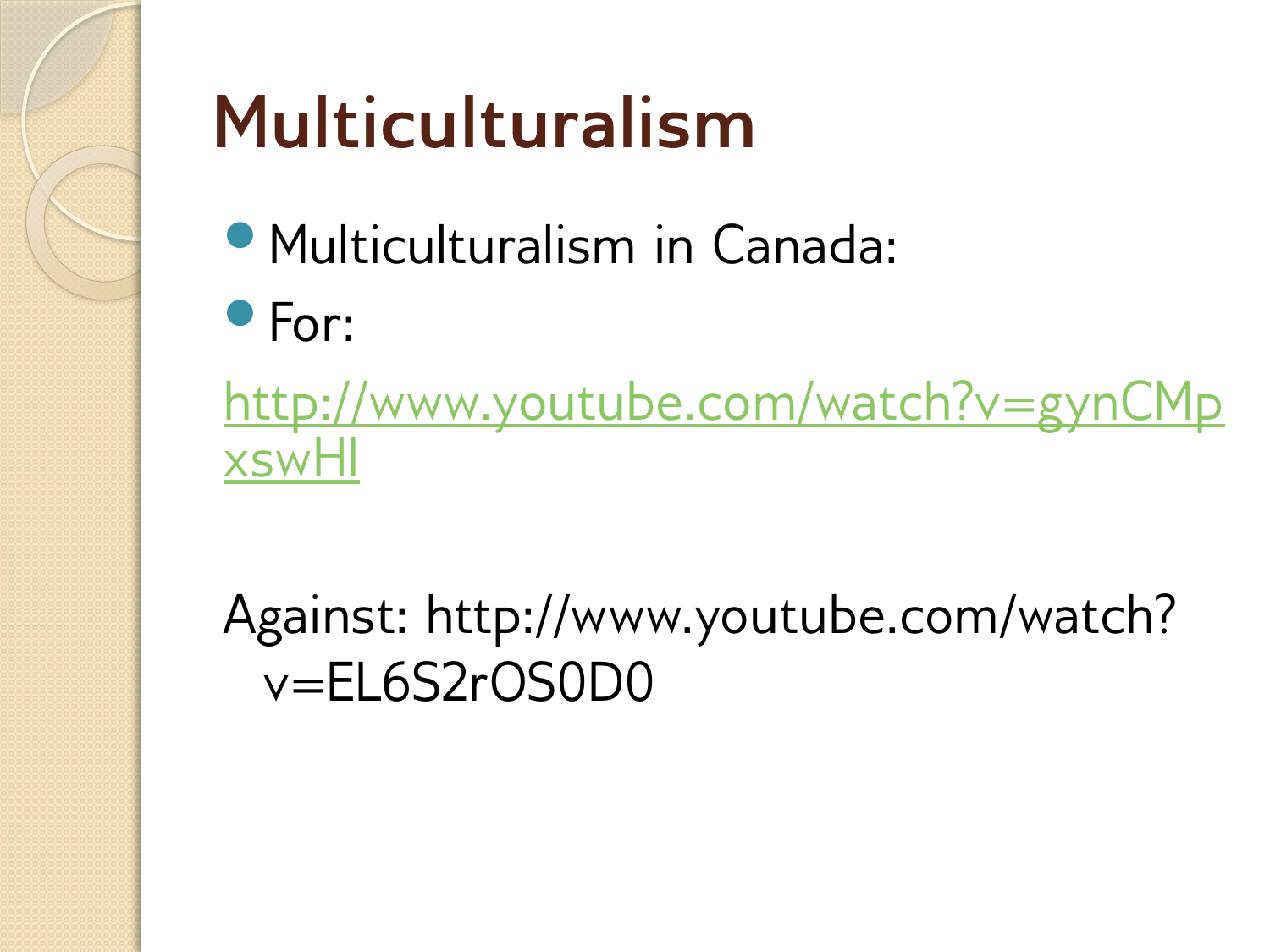

# Multiculturalism
Multiculturalism in Canada:
For:
http://www.youtube.com/watch?v=gynCMpxswHI

Against: http://www.youtube.com/watch?v=EL6S2rOS0D0